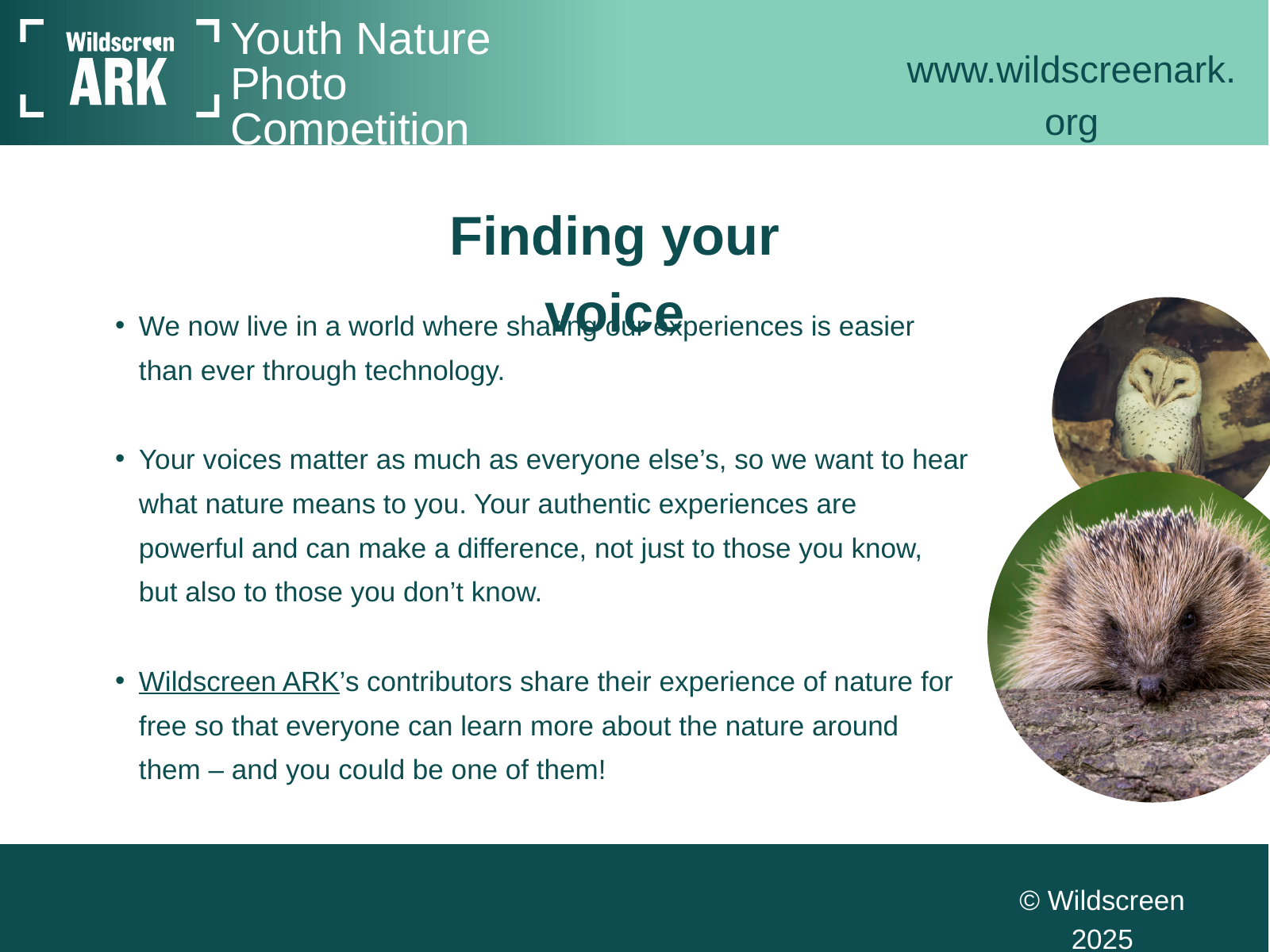

Youth Nature Photo Competition
www.wildscreenark.org
Finding your voice​

We now live in a world where sharing our experiences is easier than ever through technology.​

Your voices matter as much as everyone else’s, so we want to hear what nature means to you. Your authentic experiences are powerful and can make a difference, not just to those you know, but also to those you don’t know. ​

Wildscreen ARK’s contributors share their experience of nature for free so that everyone can learn more about the nature around them – and you could be one of them!​

© Wildscreen 2025